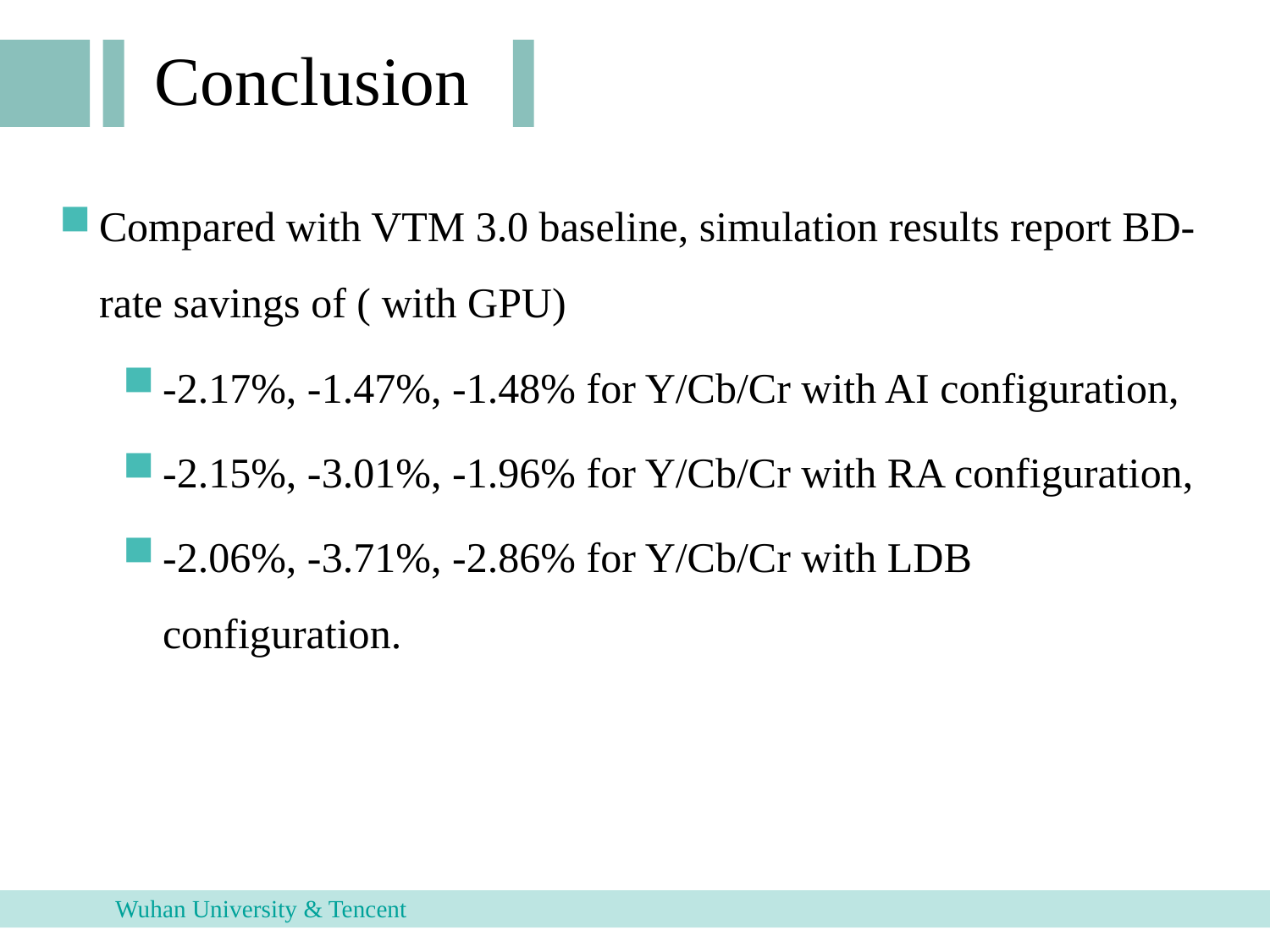

Conclusion
Compared with VTM 3.0 baseline, simulation results report BD-rate savings of ( with GPU)
-2.17%, -1.47%, -1.48% for Y/Cb/Cr with AI configuration,
-2.15%, -3.01%, -1.96% for Y/Cb/Cr with RA configuration,
-2.06%, -3.71%, -2.86% for Y/Cb/Cr with LDB configuration.